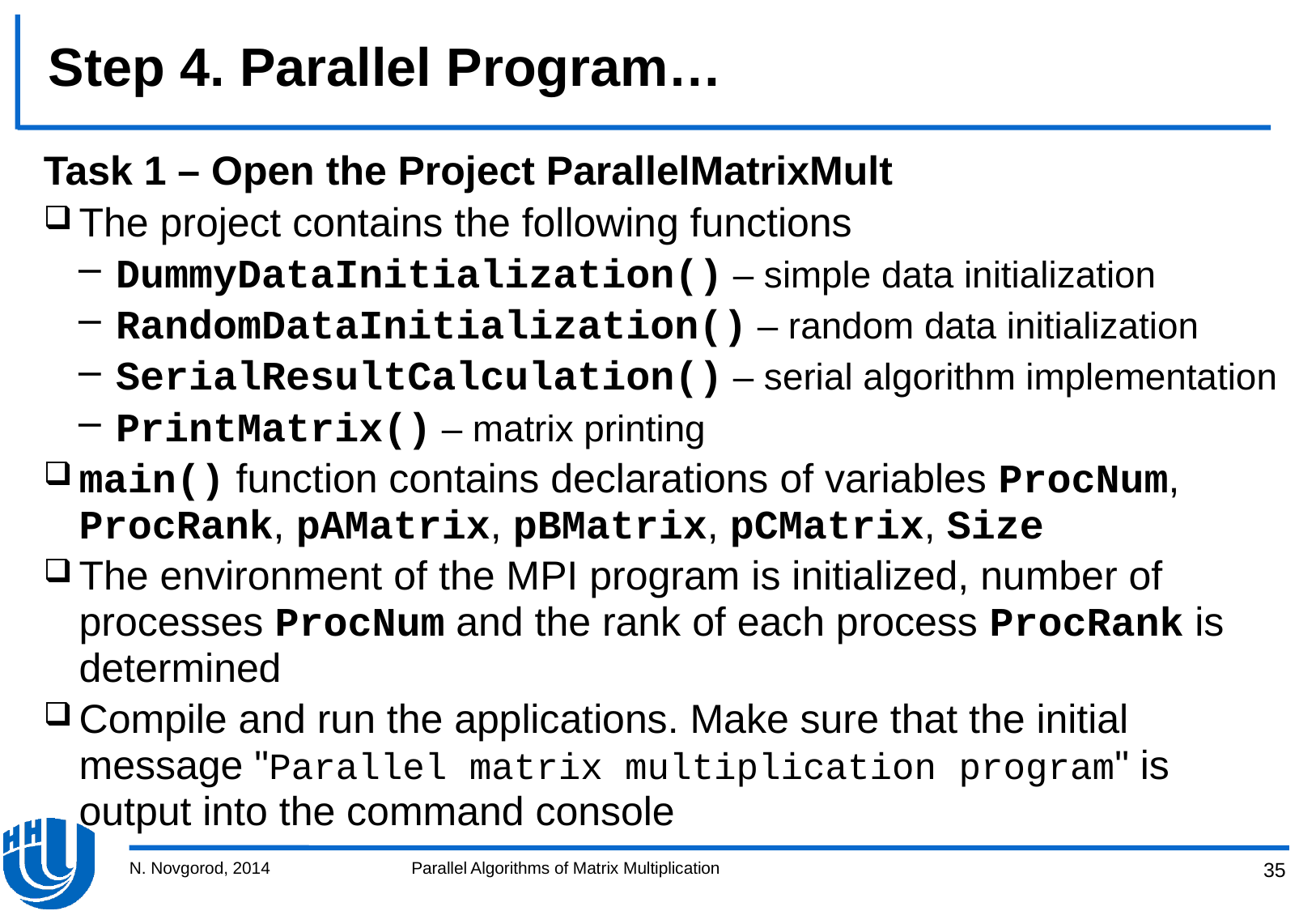

# Step 4. Parallel Program…
Task 1 – Open the Project ParallelMatrixMult
The project contains the following functions
DummyDataInitialization() – simple data initialization
RandomDataInitialization() – random data initialization
SerialResultCalculation() – serial algorithm implementation
PrintMatrix() – matrix printing
main() function contains declarations of variables ProcNum, ProcRank, pAMatrix, pBMatrix, pCMatrix, Size
The environment of the MPI program is initialized, number of processes ProcNum and the rank of each process ProcRank is determined
Compile and run the applications. Make sure that the initial message "Parallel matrix multiplication program" is output into the command console
N. Novgorod, 2014
Parallel Algorithms of Matrix Multiplication
35